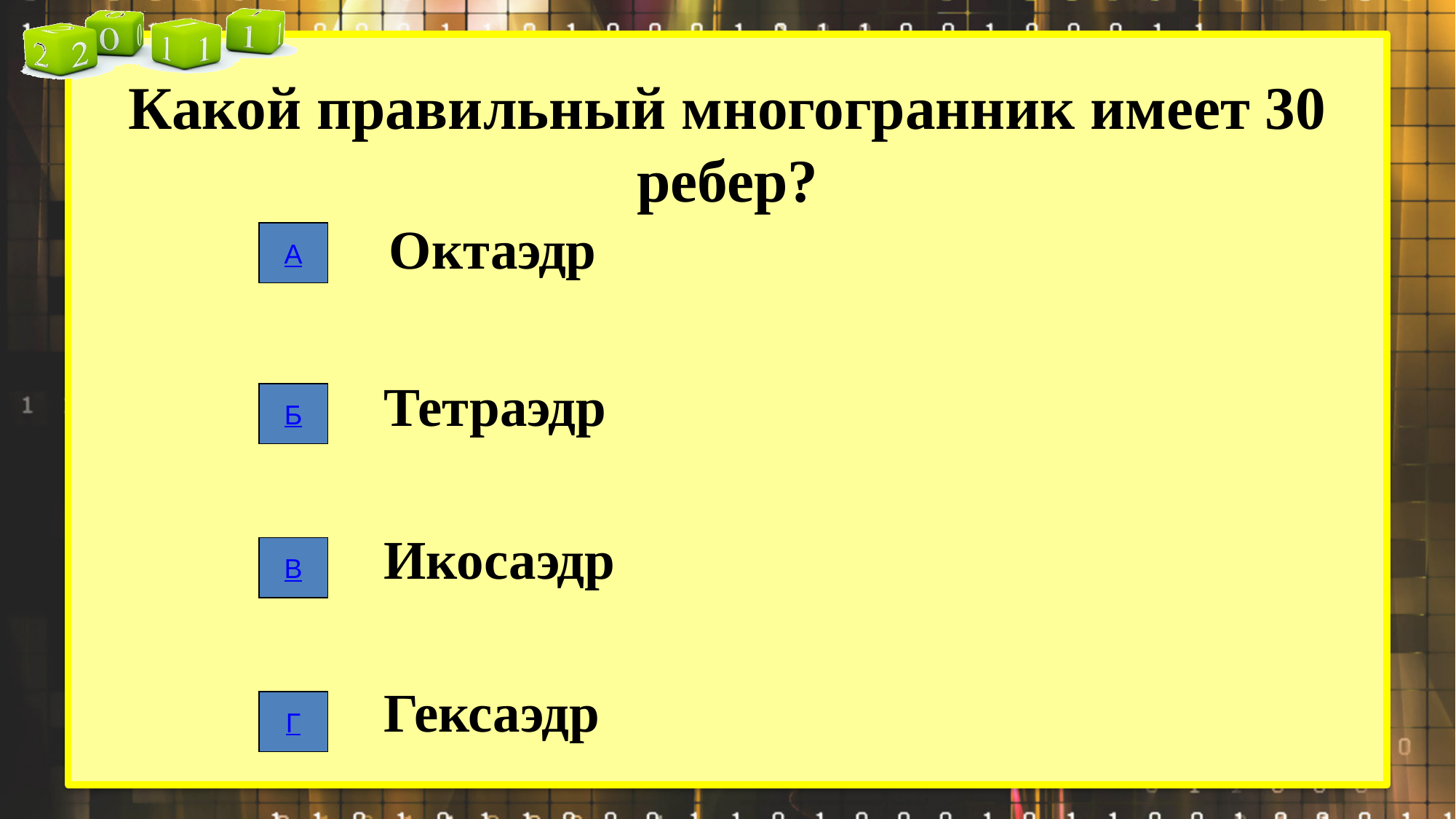

# Какой правильный многогранник имеет 30 ребер?
                   Октаэдр

                      Тетраэдр

                      Икосаэдр

                      Гексаэдр
А
Б
В
Г